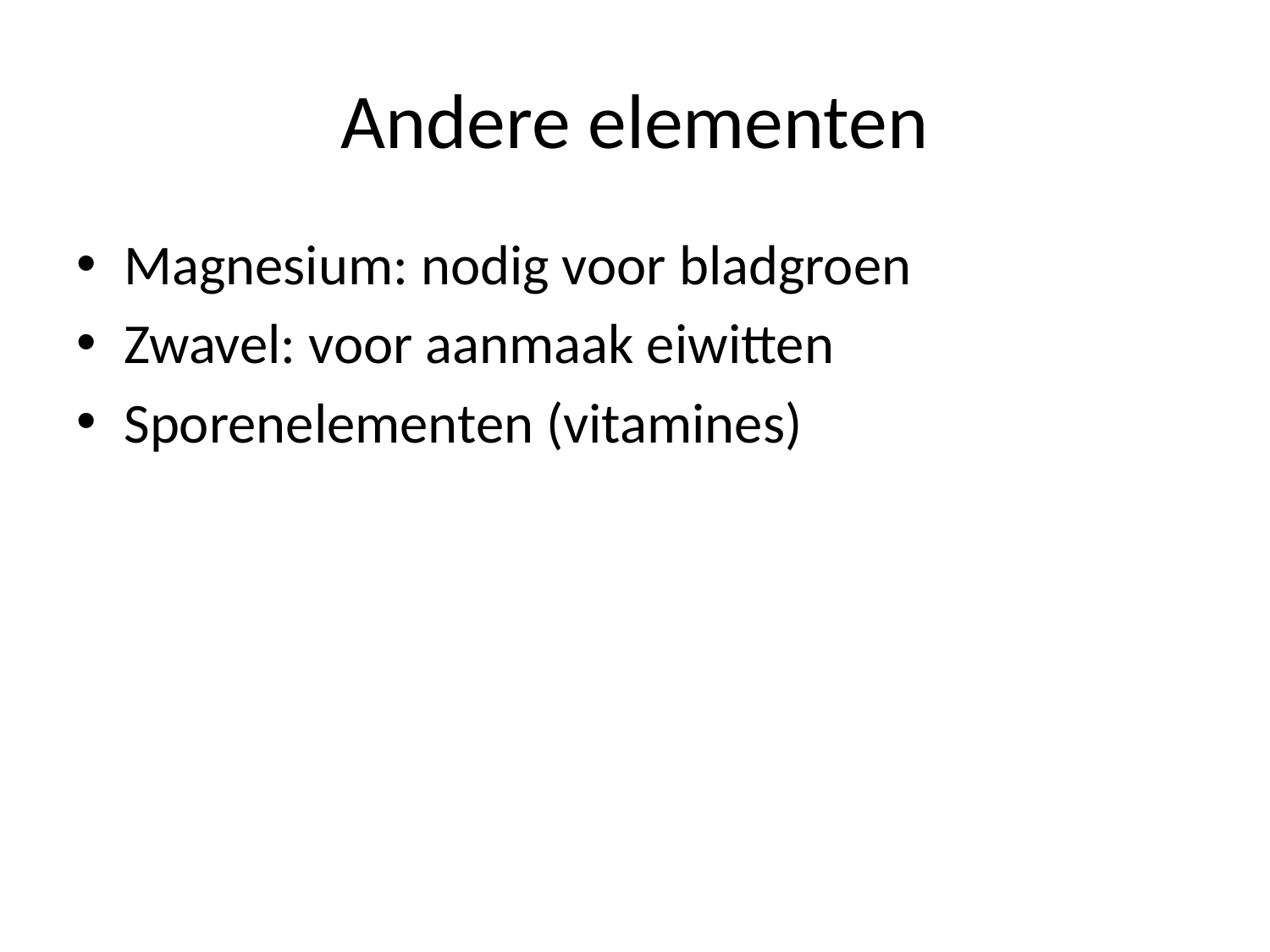

# Andere elementen
Magnesium: nodig voor bladgroen
Zwavel: voor aanmaak eiwitten
Sporenelementen (vitamines)